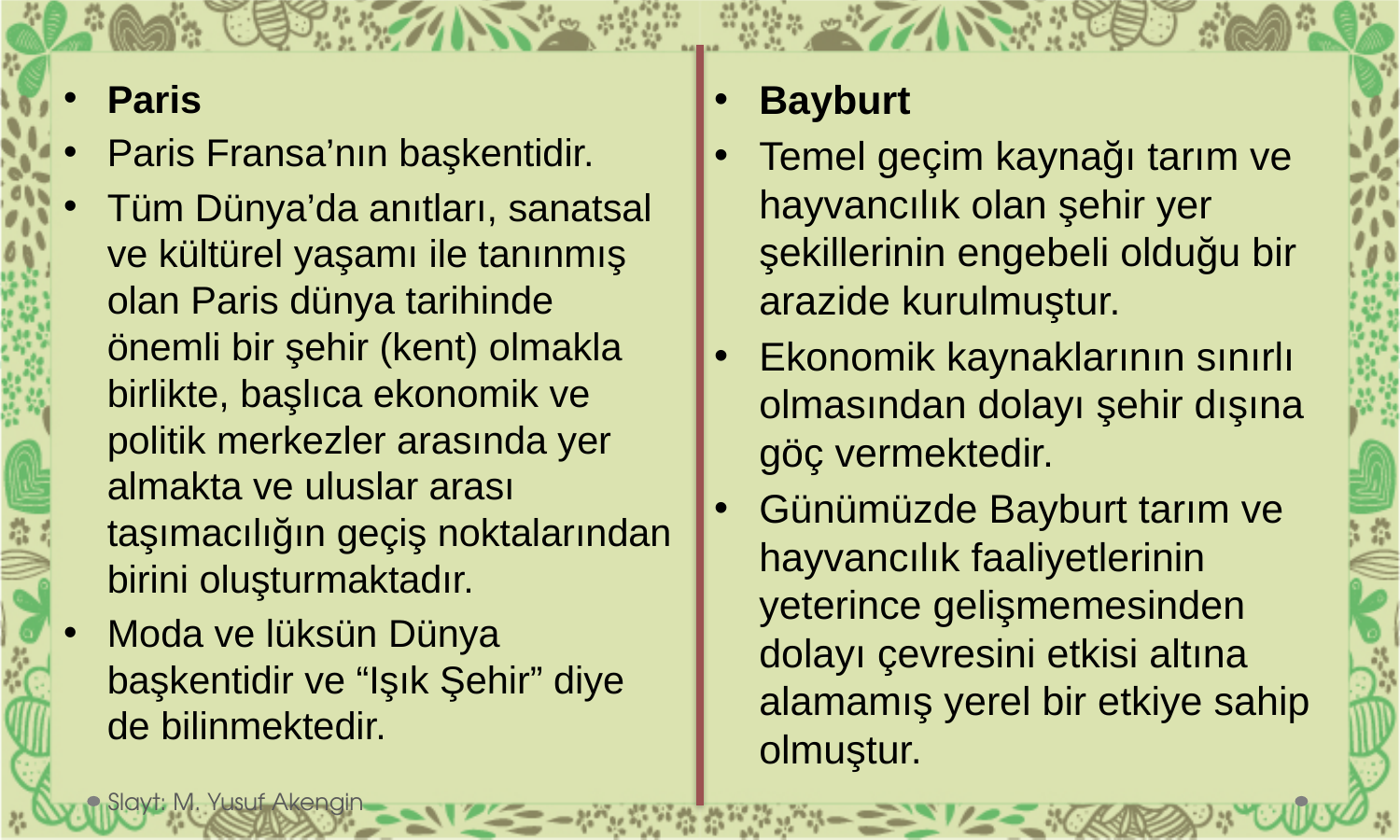

Paris
Paris Fransa’nın başkentidir.
Tüm Dünya’da anıtları, sanatsal ve kültürel yaşamı ile tanınmış olan Paris dünya tarihinde önemli bir şehir (kent) olmakla birlikte, başlıca ekonomik ve politik merkezler arasında yer almakta ve uluslar arası taşımacılığın geçiş noktalarından birini oluşturmaktadır.
Moda ve lüksün Dünya başkentidir ve “Işık Şehir” diye de bilinmektedir.
Bayburt
Temel geçim kaynağı tarım ve hayvancılık olan şehir yer şekillerinin engebeli olduğu bir arazide kurulmuştur.
Ekonomik kaynaklarının sınırlı olmasından dolayı şehir dışına göç vermektedir.
Günümüzde Bayburt tarım ve hayvancılık faaliyetlerinin yeterince gelişmemesinden dolayı çevresini etkisi altına alamamış yerel bir etkiye sahip olmuştur.
Slayt: M. Yusuf Akengin